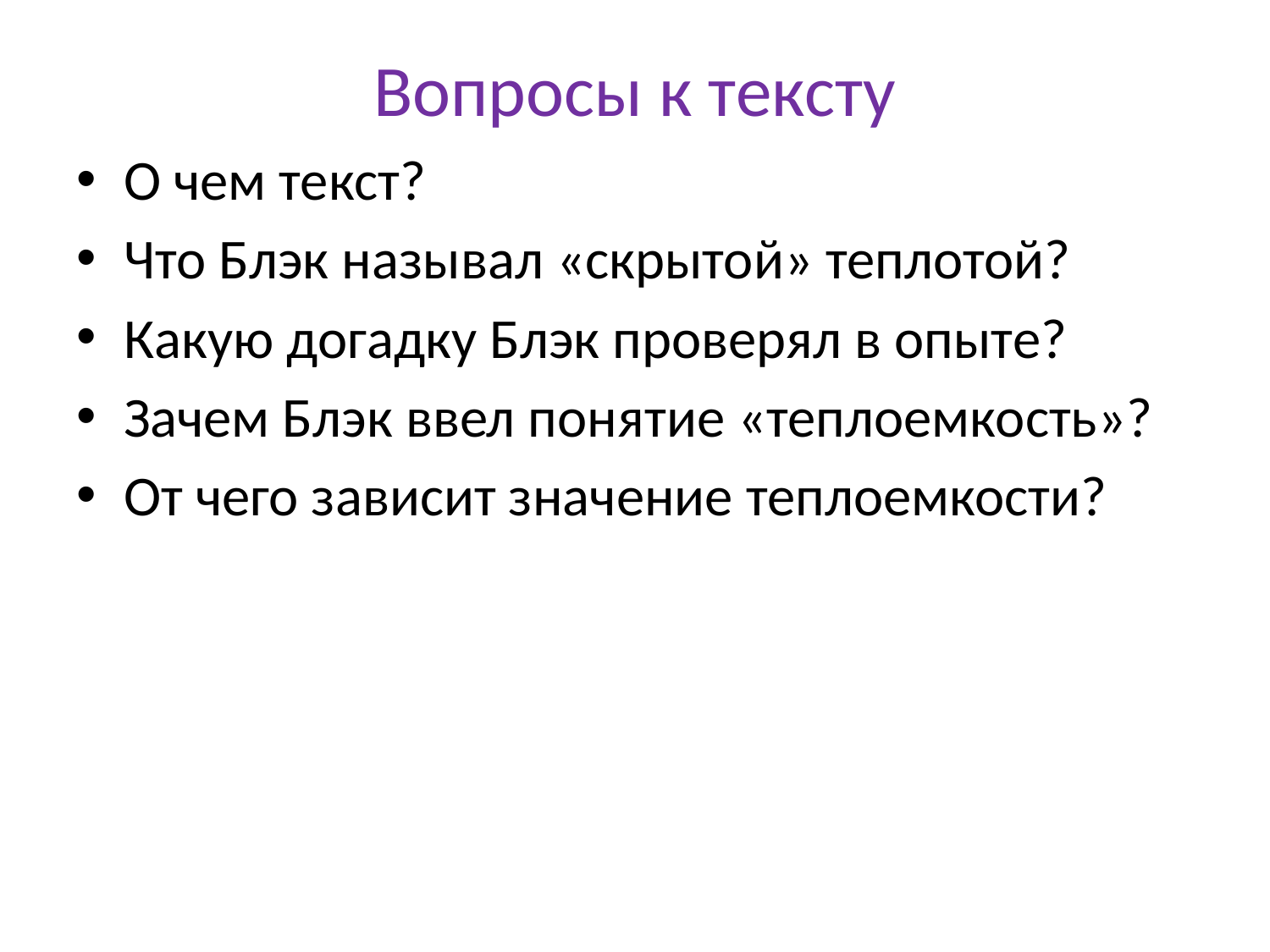

# Вопросы к тексту
О чем текст?
Что Блэк называл «скрытой» теплотой?
Какую догадку Блэк проверял в опыте?
Зачем Блэк ввел понятие «теплоемкость»?
От чего зависит значение теплоемкости?